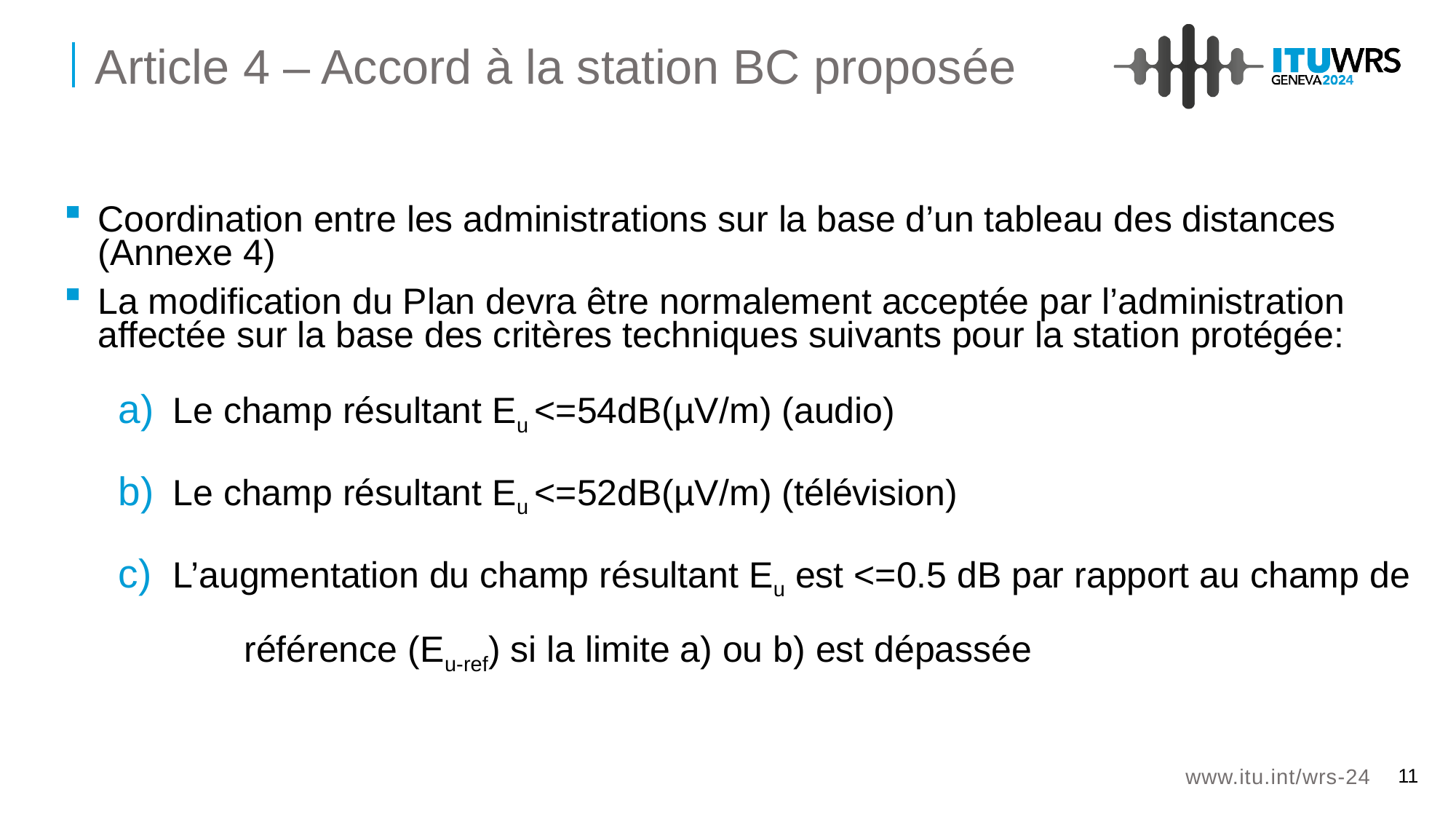

Article 4 – Accord à la station BC proposée
Coordination entre les administrations sur la base d’un tableau des distances (Annexe 4)
La modification du Plan devra être normalement acceptée par l’administration affectée sur la base des critères techniques suivants pour la station protégée:
Le champ résultant Eu <=54dB(µV/m) (audio)
Le champ résultant Eu <=52dB(µV/m) (télévision)
L’augmentation du champ résultant Eu est <=0.5 dB par rapport au champ de        référence (Eu-ref) si la limite a) ou b) est dépassée